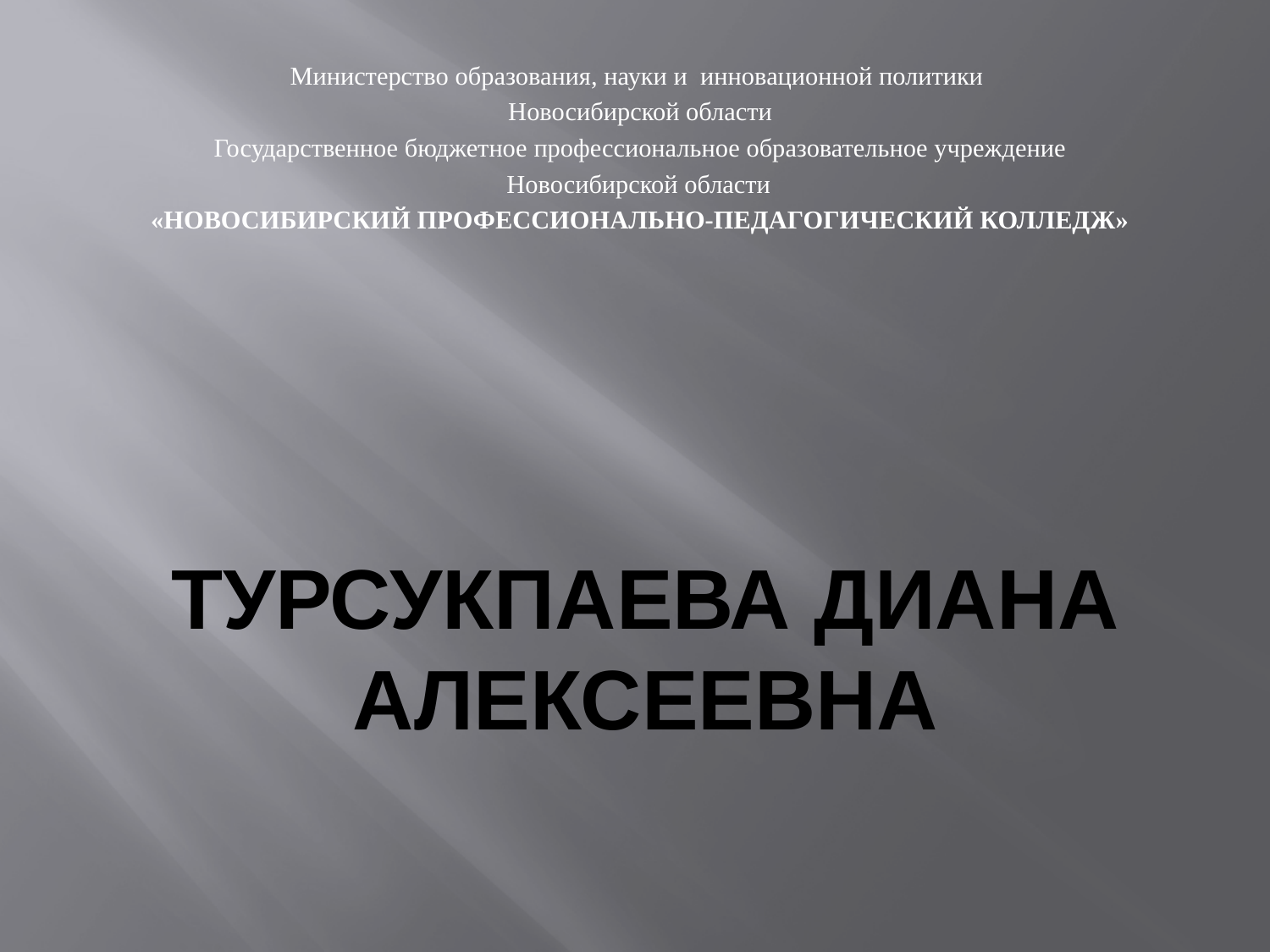

Министерство образования, науки и  инновационной политики
Новосибирской области
Государственное бюджетное профессиональное образовательное учреждение
Новосибирской области
«НОВОСИБИРСКИЙ ПРОФЕССИОНАЛЬНО-ПЕДАГОГИЧЕСКИЙ КОЛЛЕДЖ»
# Турсукпаева Диана Алексеевна